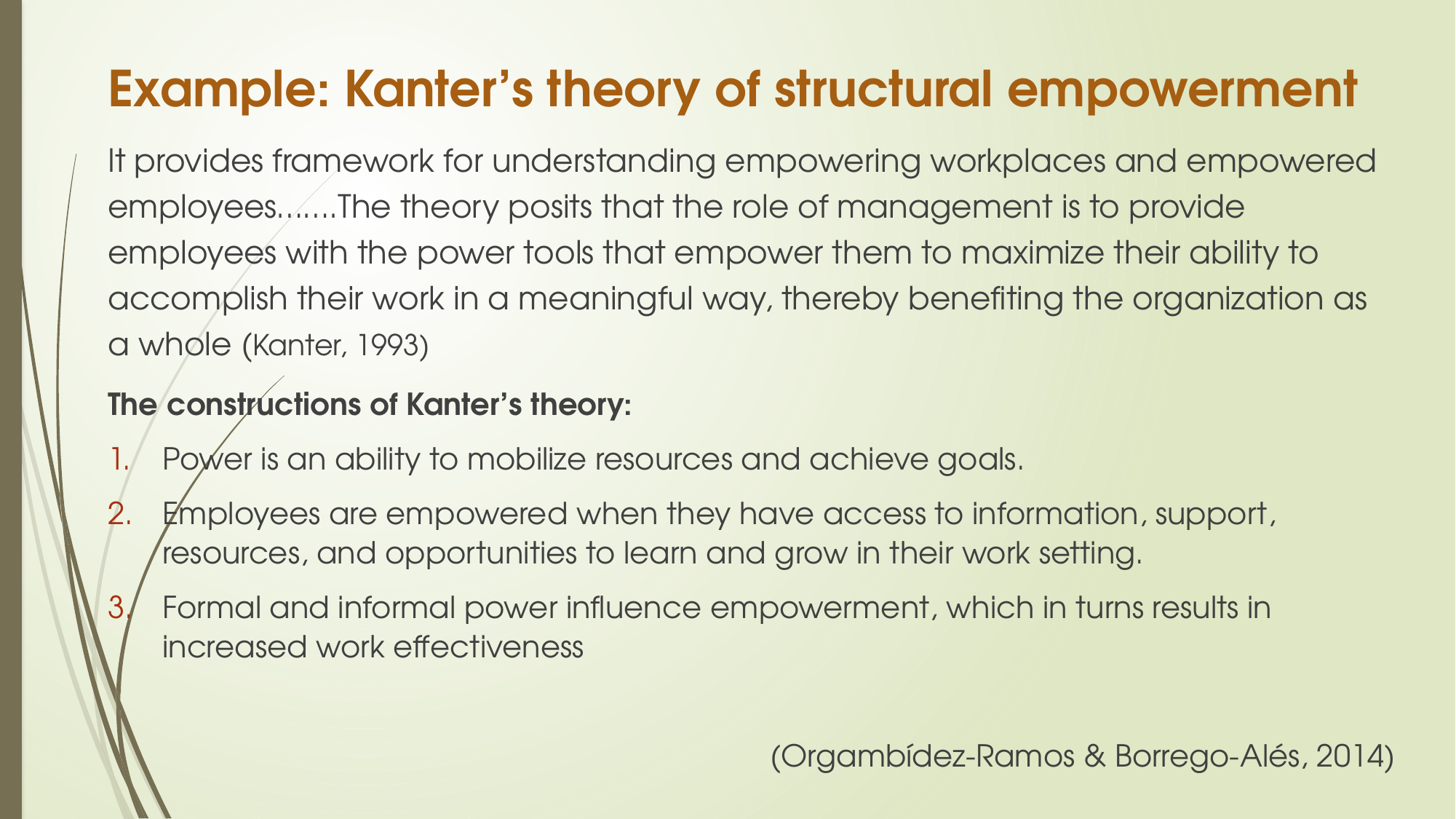

# Example: Kanter’s theory of structural empowerment
It provides framework for understanding empowering workplaces and empowered employees…….The theory posits that the role of management is to provide employees with the power tools that empower them to maximize their ability to accomplish their work in a meaningful way, thereby benefiting the organization as a whole (Kanter, 1993)
The constructions of Kanter’s theory:
Power is an ability to mobilize resources and achieve goals.
Employees are empowered when they have access to information, support, resources, and opportunities to learn and grow in their work setting.
Formal and informal power influence empowerment, which in turns results in increased work effectiveness

(Orgambídez-Ramos & Borrego-Alés, 2014)